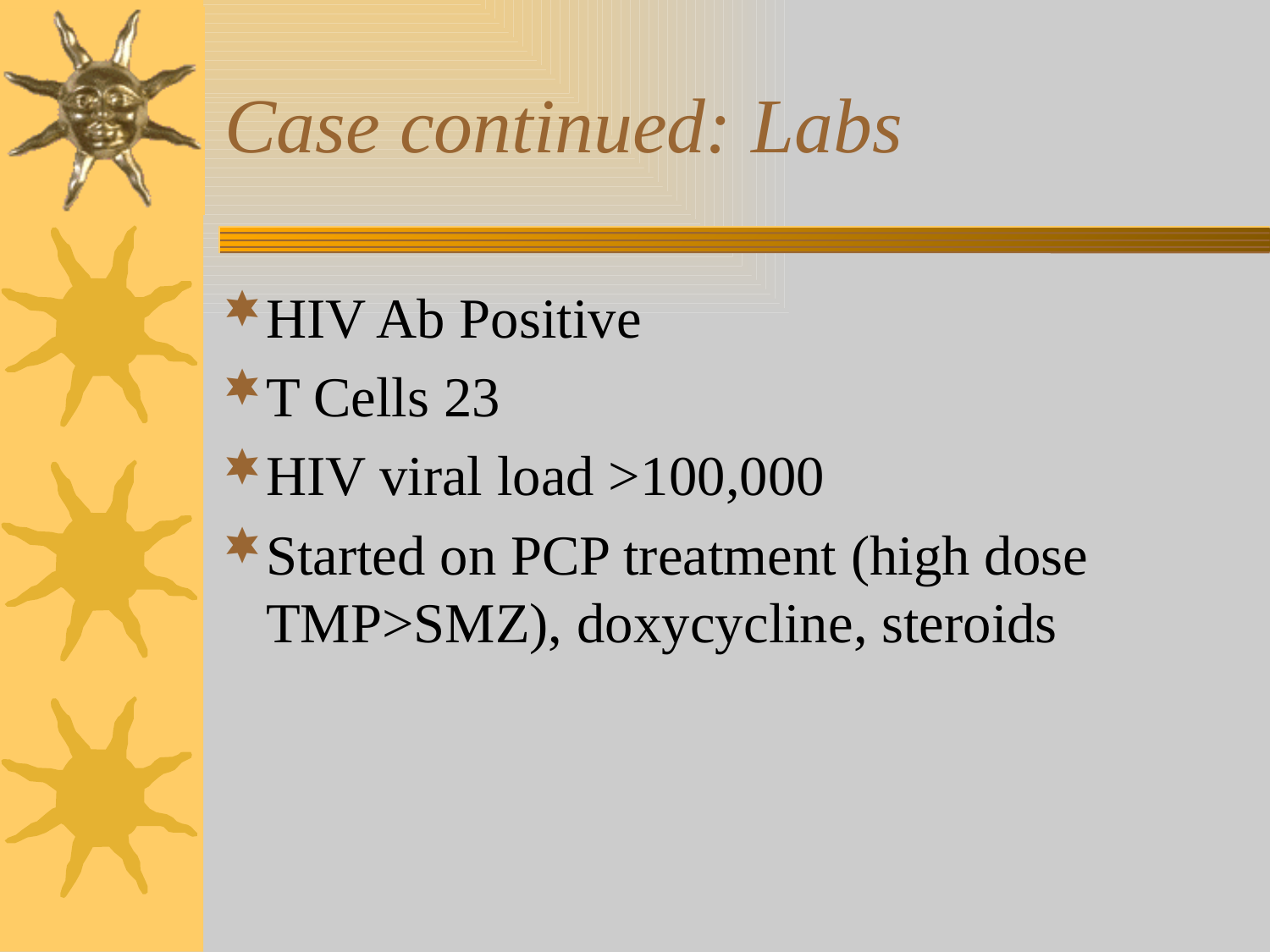

# Case continued: Labs
HIV Ab Positive
T Cells 23
HIV viral load >100,000
Started on PCP treatment (high dose TMP>SMZ), doxycycline, steroids